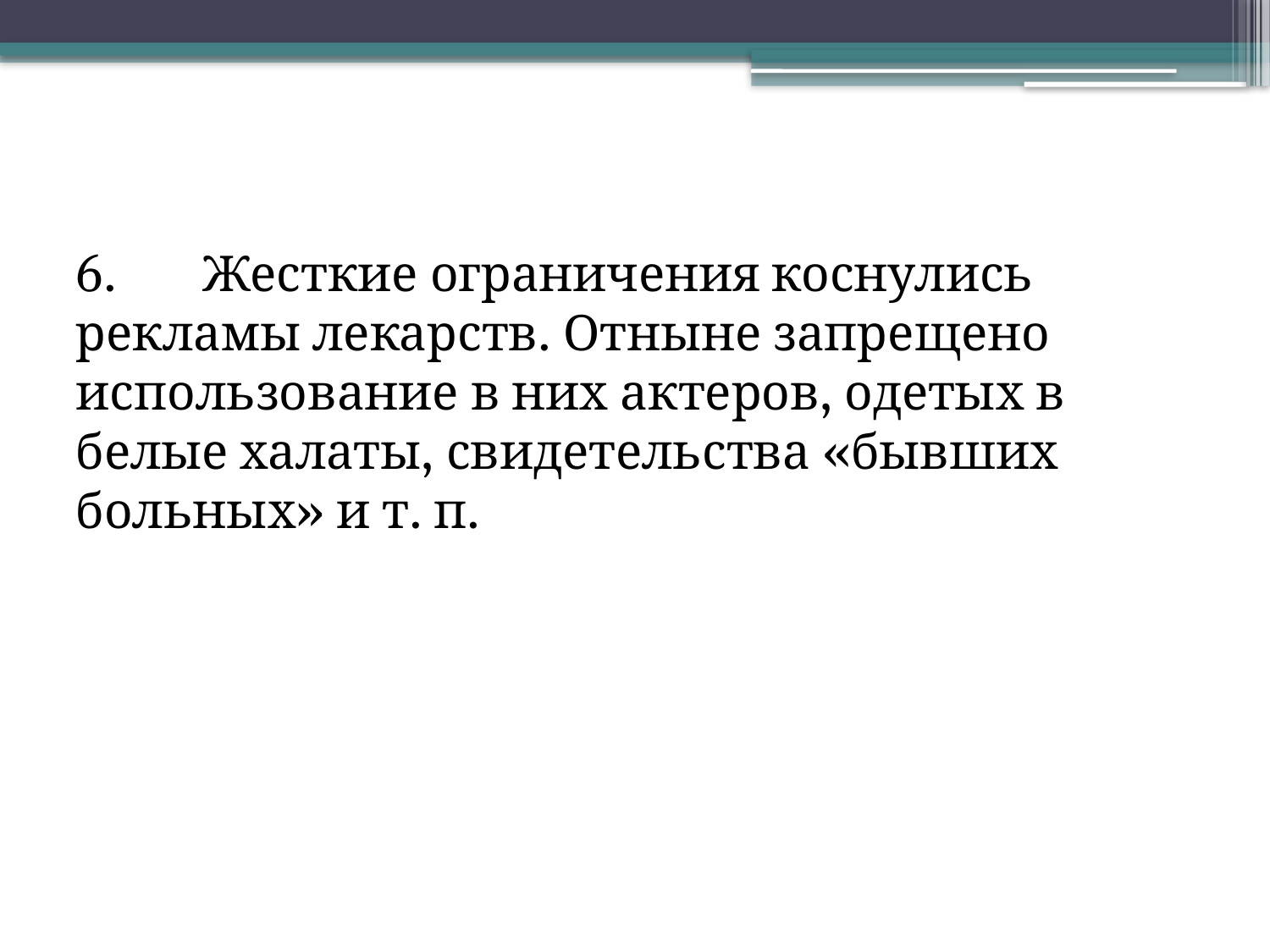

6.	Жесткие ограничения коснулись рекламы лекарств. Отныне запрещено использование в них актеров, одетых в белые халаты, свидетельства «бывших больных» и т. п.